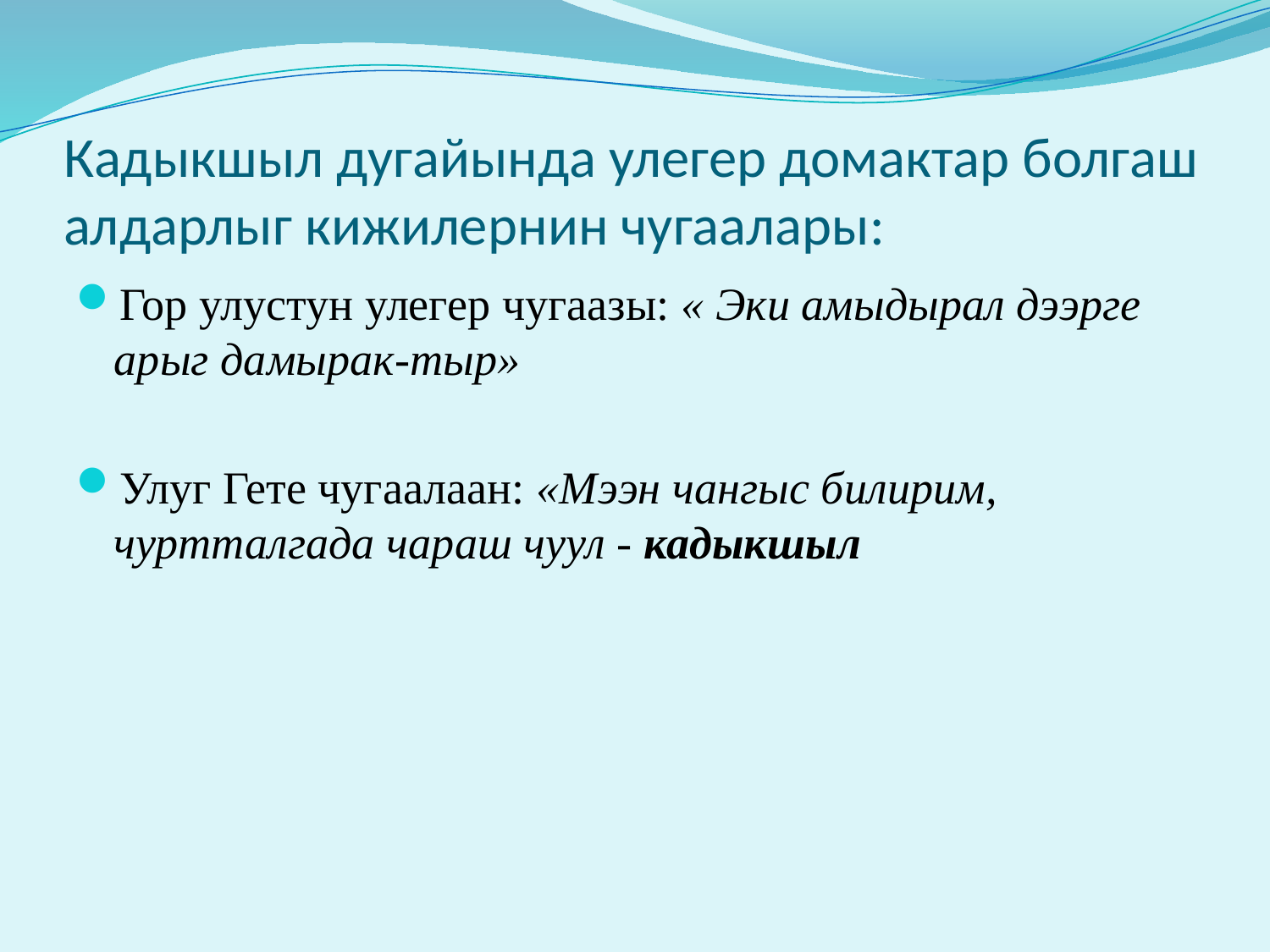

# Кадыкшыл дугайында улегер домактар болгаш алдарлыг кижилернин чугаалары:
Гор улустун улегер чугаазы: « Эки амыдырал дээрге арыг дамырак-тыр»

Улуг Гете чугаалаан: «Мээн чангыс билирим, чуртталгада чараш чуул - кадыкшыл